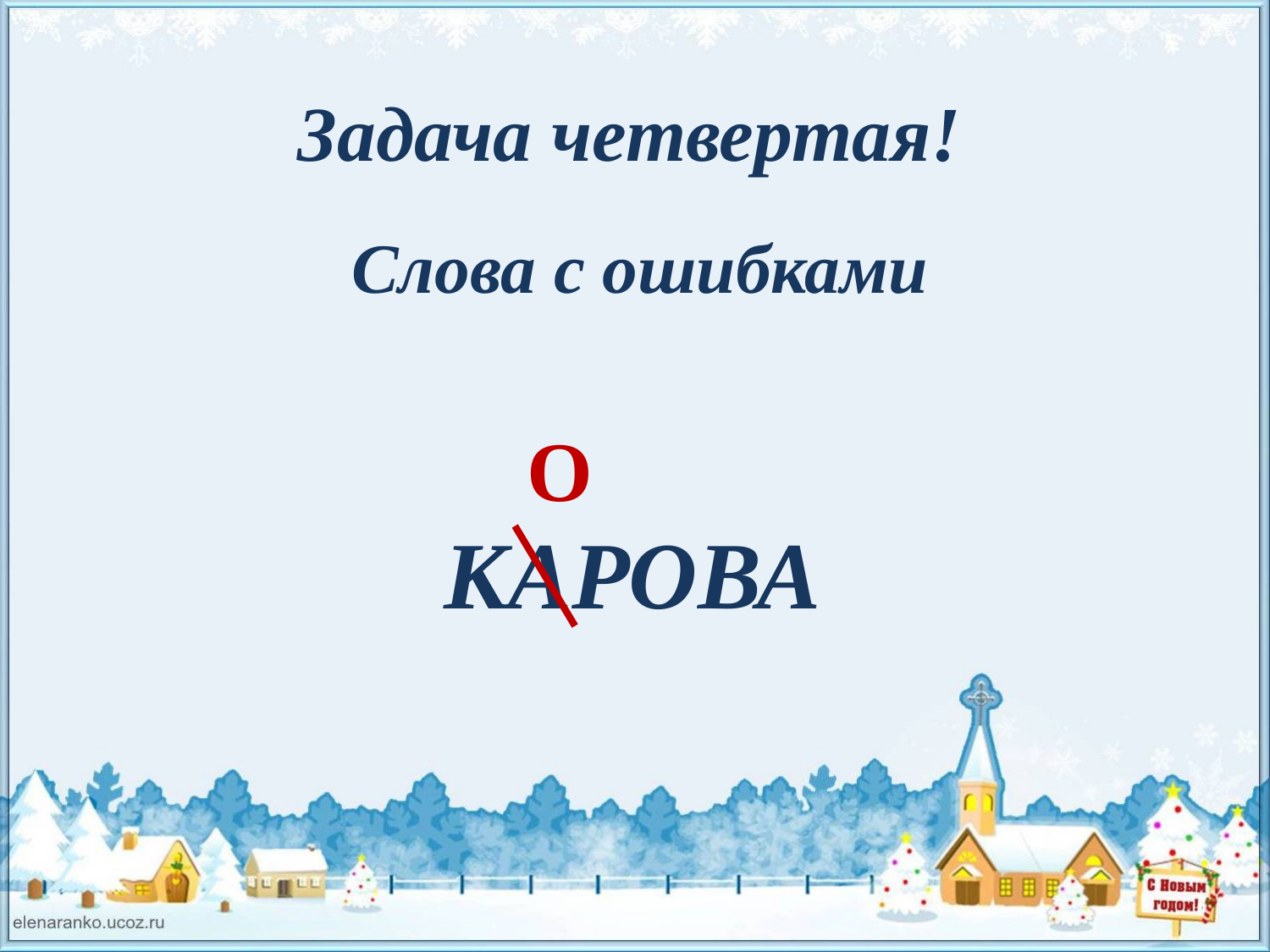

Задача четвертая!
Слова с ошибками
О
КАРОВА